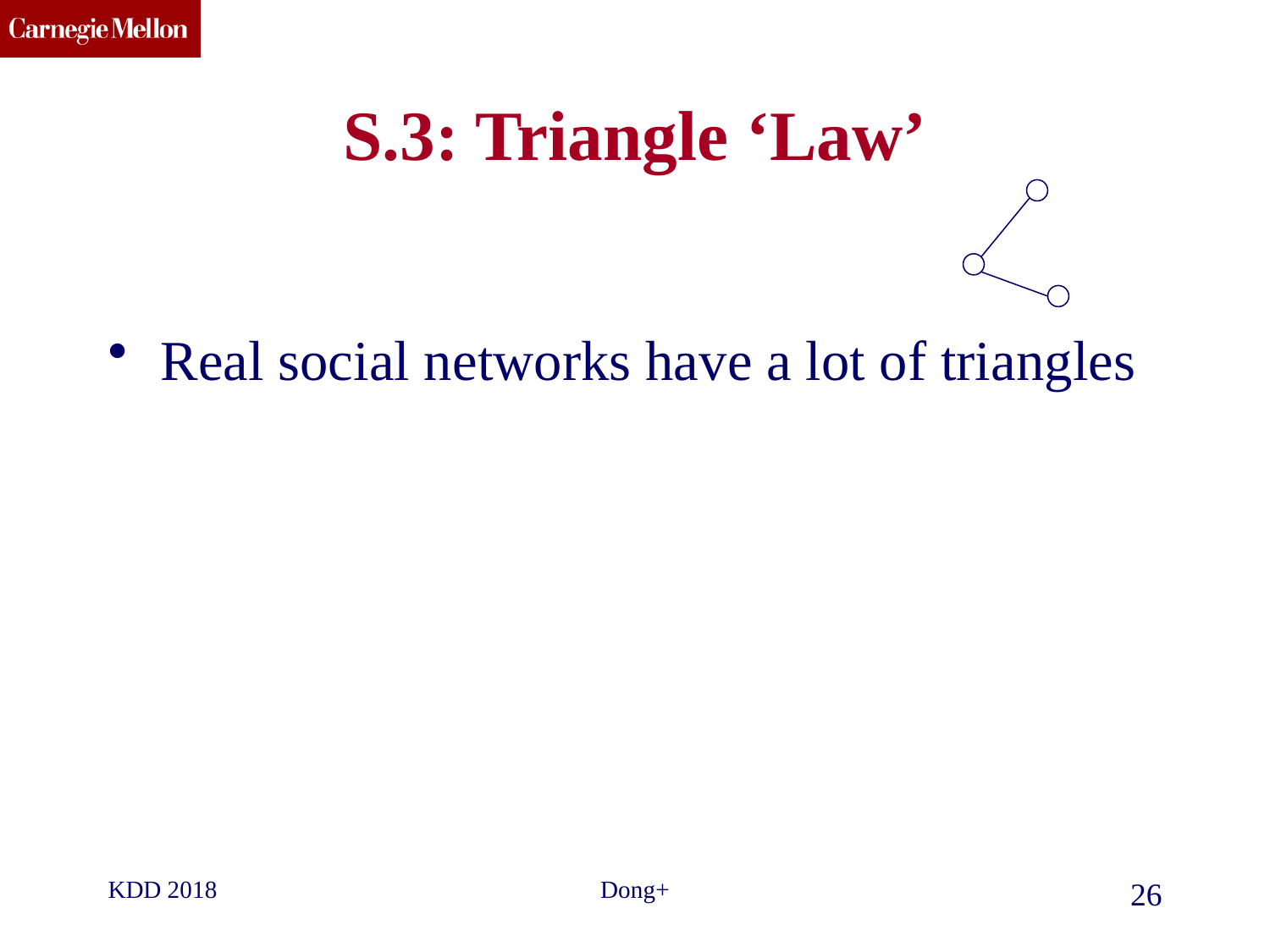

S.3: Triangle ‘Law’

Real social networks have a lot of triangles
KDD 2018
Dong+
26